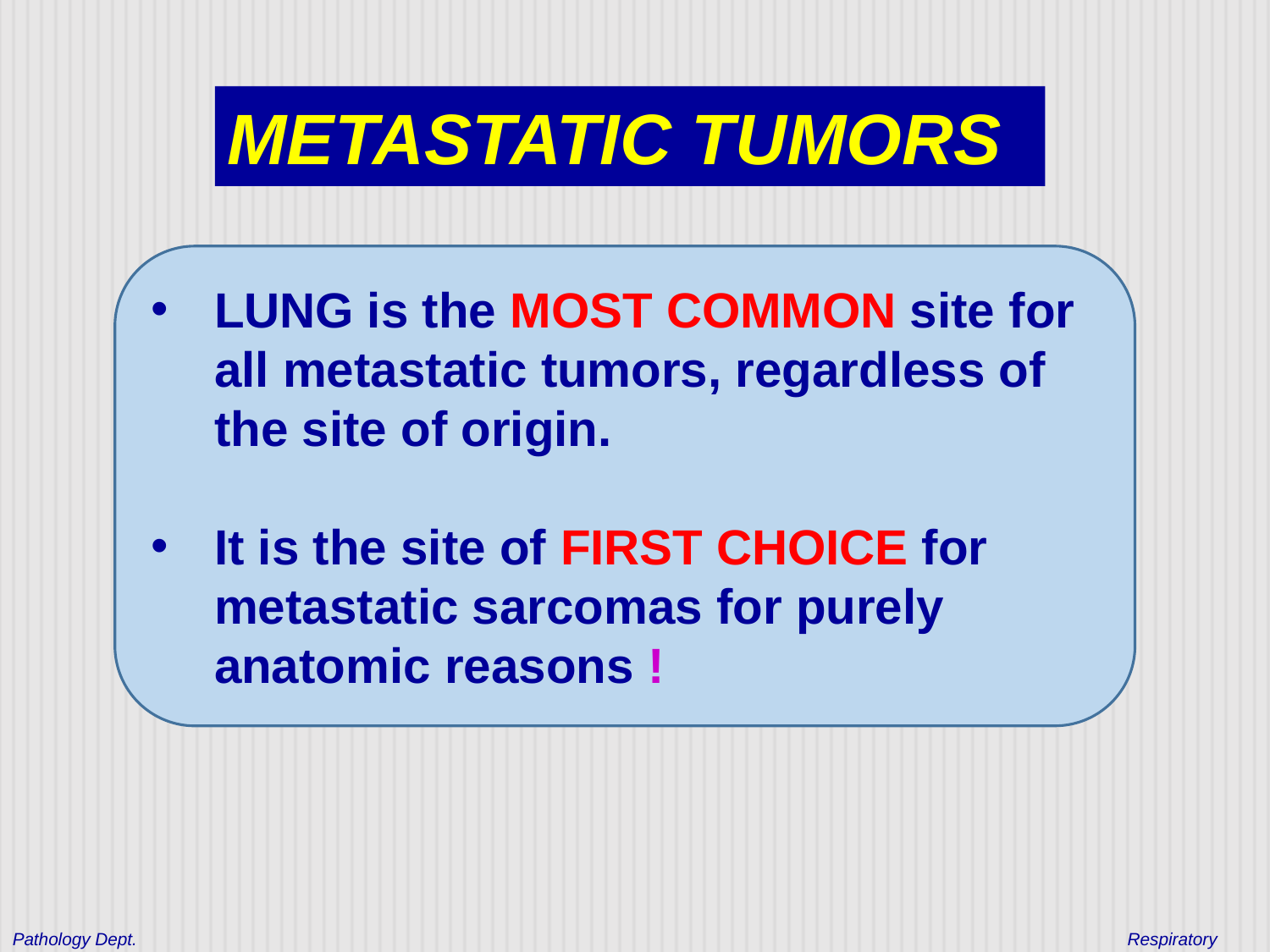

# METASTATIC TUMORS
LUNG is the MOST COMMON site for all metastatic tumors, regardless of the site of origin.

It is the site of FIRST CHOICE for metastatic sarcomas for purely anatomic reasons !
Respiratory Block
Pathology Dept. KSU